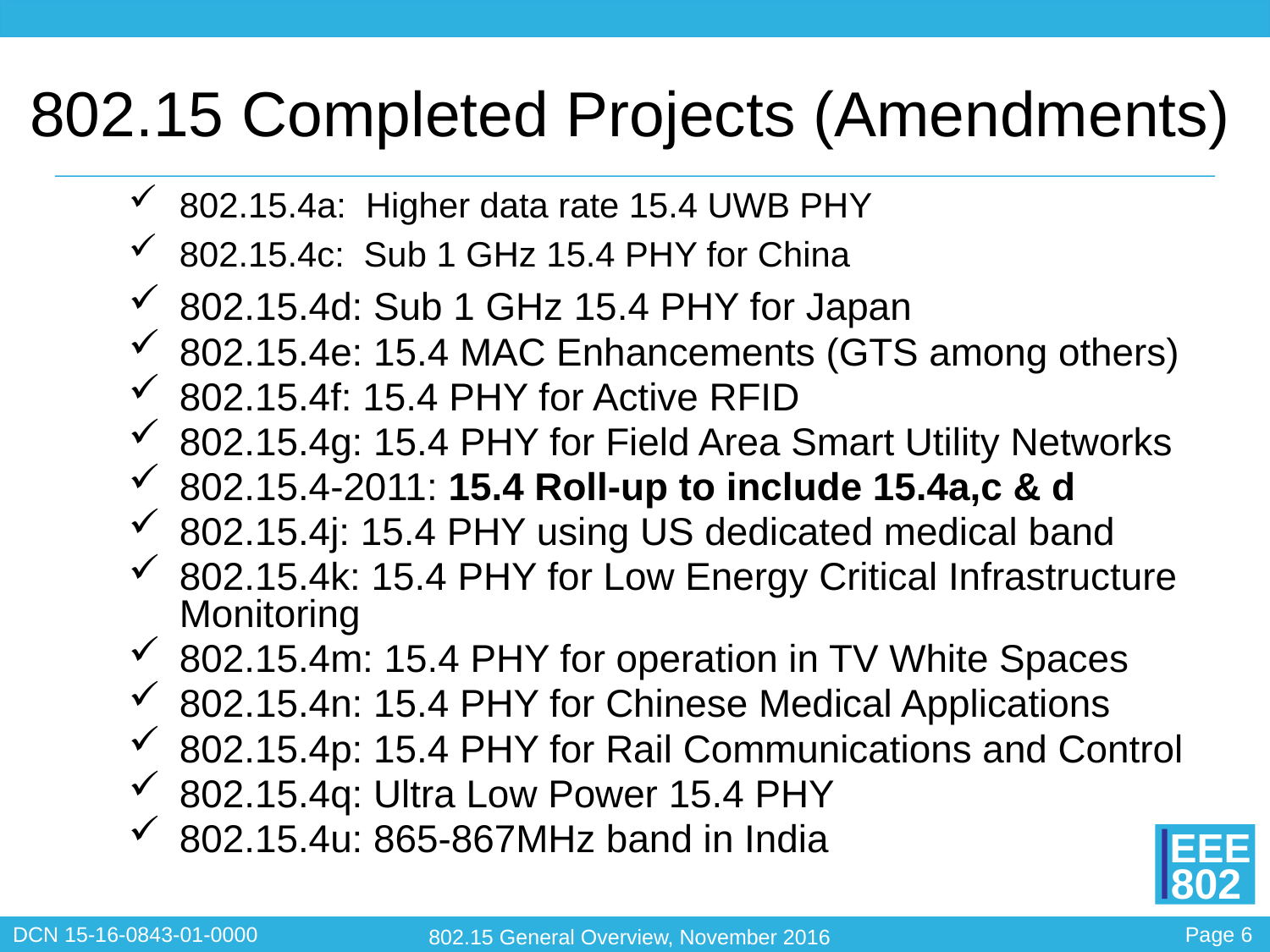

# 802.15 Completed Projects (Amendments)
802.15.4a:  Higher data rate 15.4 UWB PHY
802.15.4c:  Sub 1 GHz 15.4 PHY for China
802.15.4d: Sub 1 GHz 15.4 PHY for Japan
802.15.4e: 15.4 MAC Enhancements (GTS among others)
802.15.4f: 15.4 PHY for Active RFID
802.15.4g: 15.4 PHY for Field Area Smart Utility Networks
802.15.4-2011: 15.4 Roll-up to include 15.4a,c & d
802.15.4j: 15.4 PHY using US dedicated medical band
802.15.4k: 15.4 PHY for Low Energy Critical Infrastructure Monitoring
802.15.4m: 15.4 PHY for operation in TV White Spaces
802.15.4n: 15.4 PHY for Chinese Medical Applications
802.15.4p: 15.4 PHY for Rail Communications and Control
802.15.4q: Ultra Low Power 15.4 PHY
802.15.4u: 865-867MHz band in India